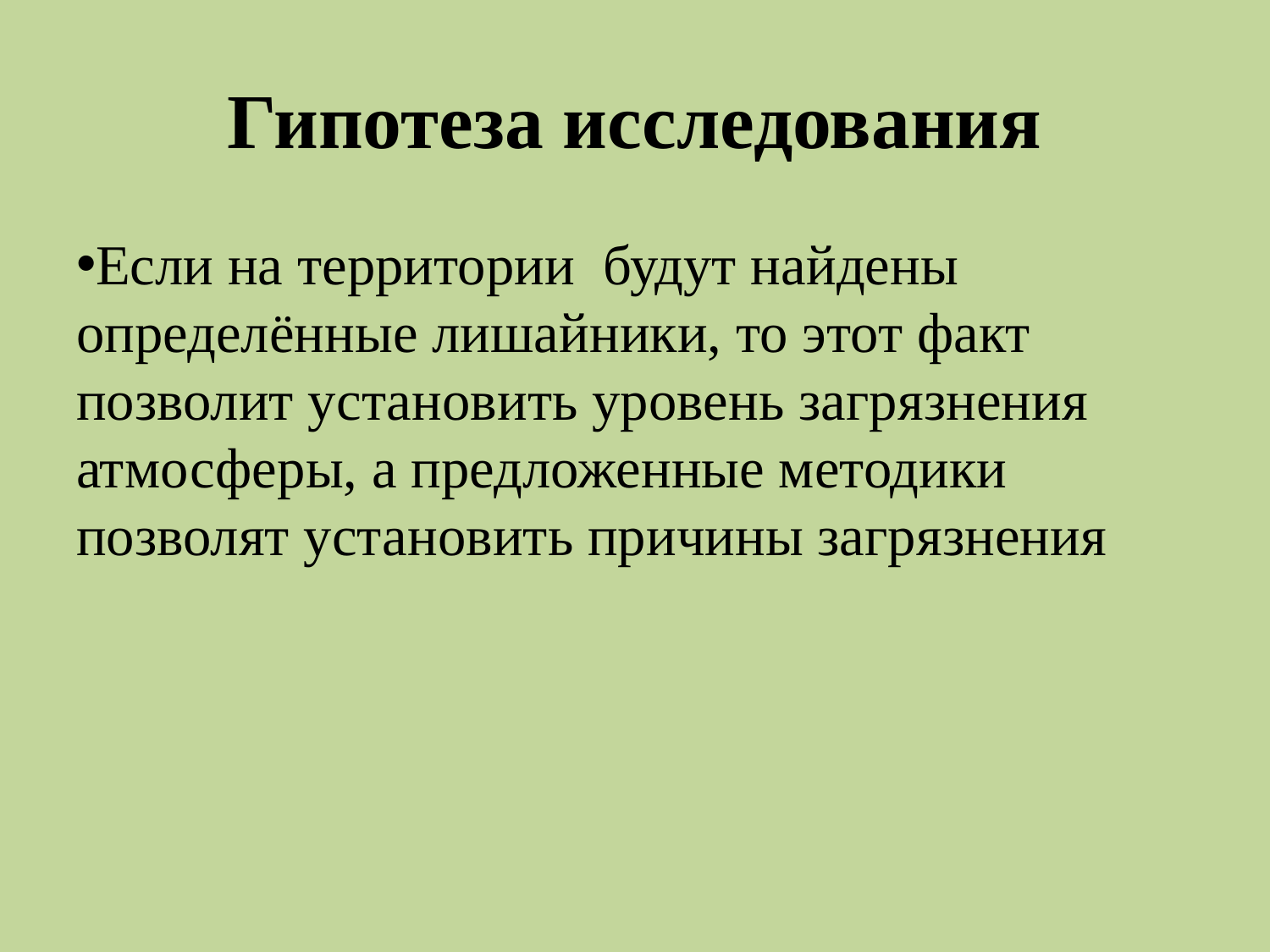

Гипотеза исследования
Если на территории  будут найдены определённые лишайники, то этот факт позволит установить уровень загрязнения атмосферы, а предложенные методики позволят установить причины загрязнения